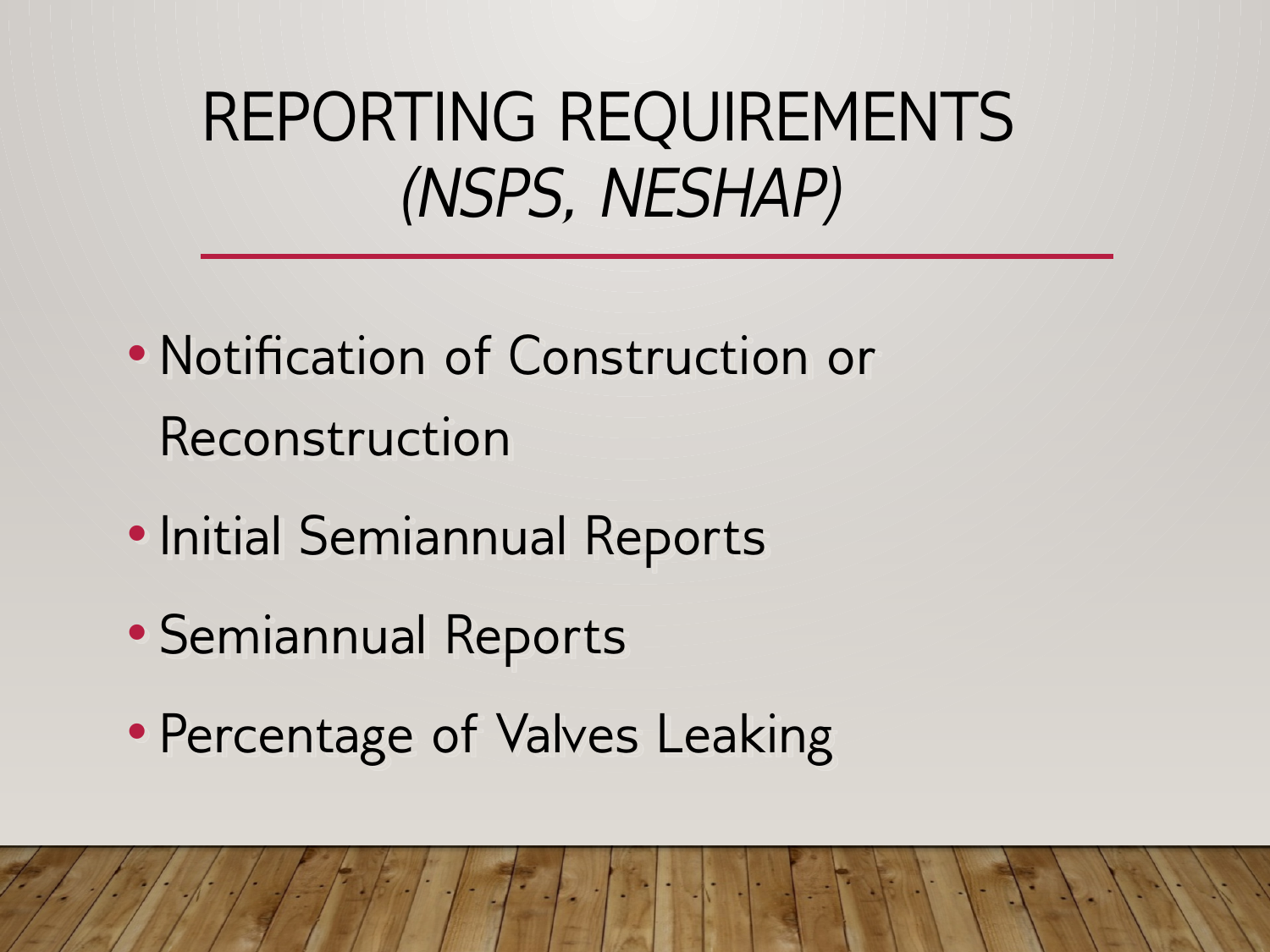

# Reporting Requirements (NSPS, NESHAP)

Notification of Construction or
Reconstruction
Initial Semiannual Reports
Semiannual Reports
Percentage of Valves Leaking